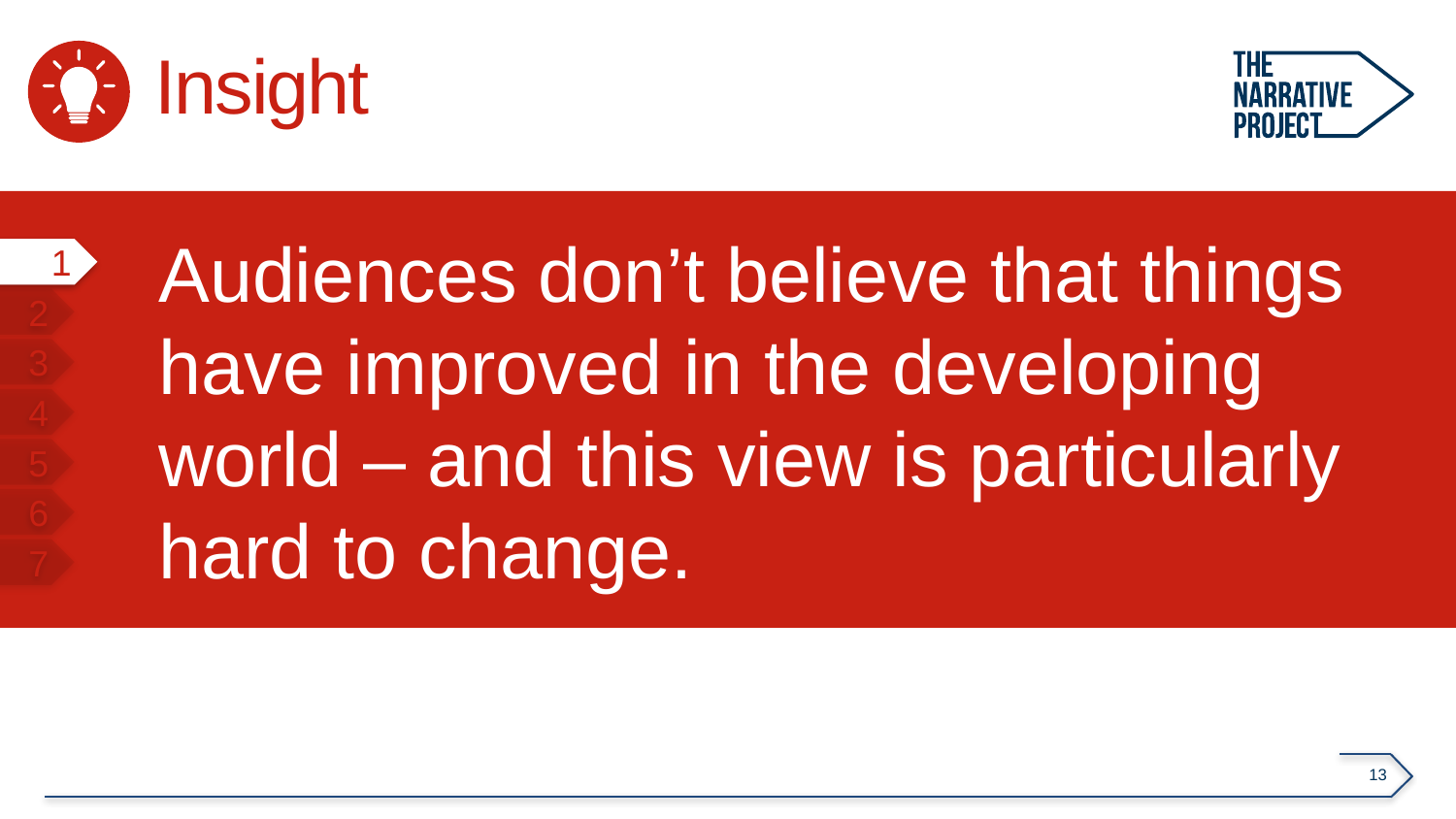

# Insight
Audiences don’t believe that things have improved in the developing
world – and this view is particularly
hard to change.
1
2
3
4
5
6
7
13